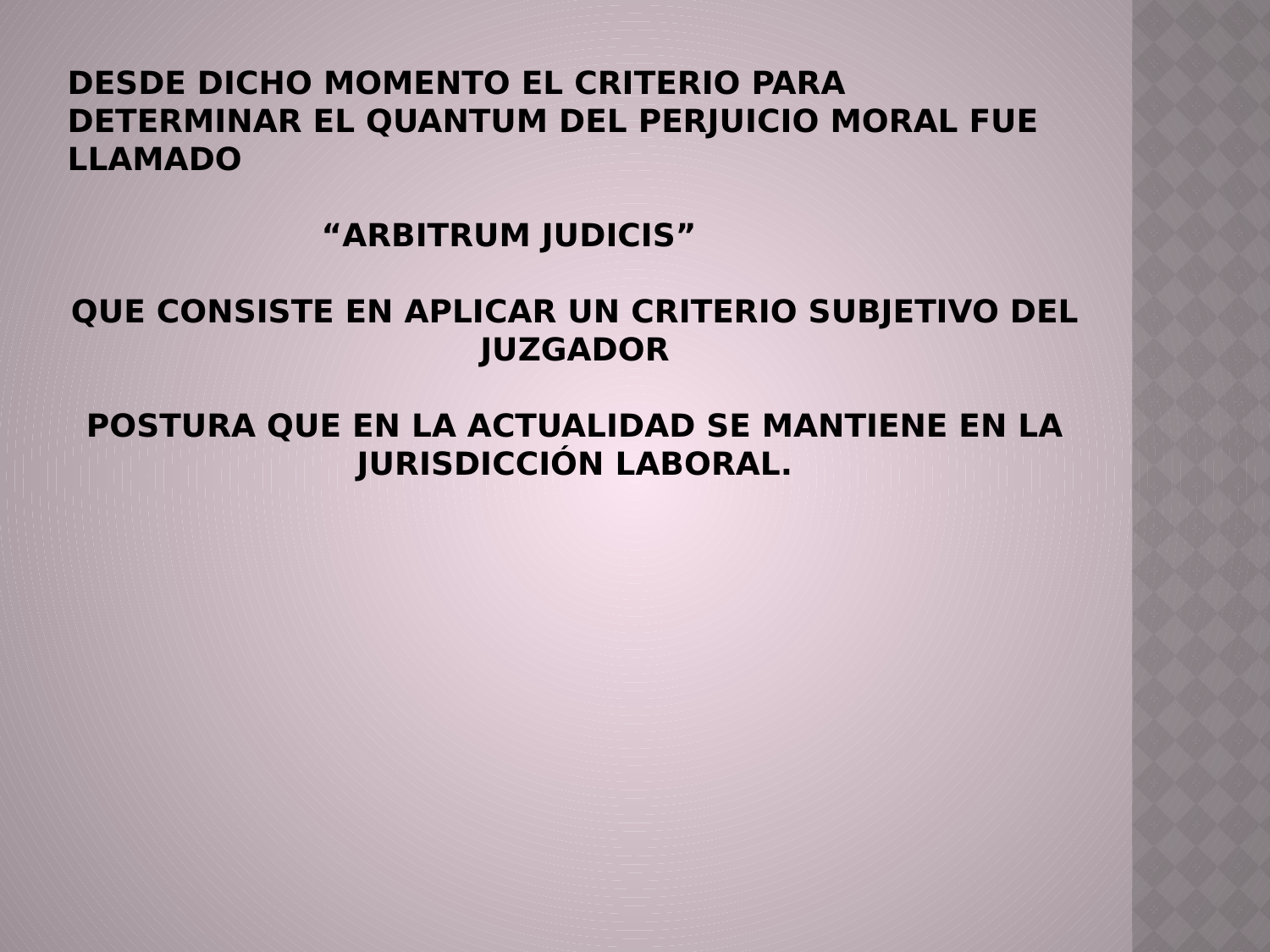

DESDE DICHO MOMENTO EL CRITERIO PARA DETERMINAR EL QUANTUM DEL PERJUICIO MORAL FUE LLAMADO

		“ARBITRUM JUDICIS”

QUE CONSISTE EN APLICAR UN CRITERIO SUBJETIVO DEL JUZGADOR

POSTURA QUE EN LA ACTUALIDAD SE MANTIENE EN LA JURISDICCIÓN LABORAL.